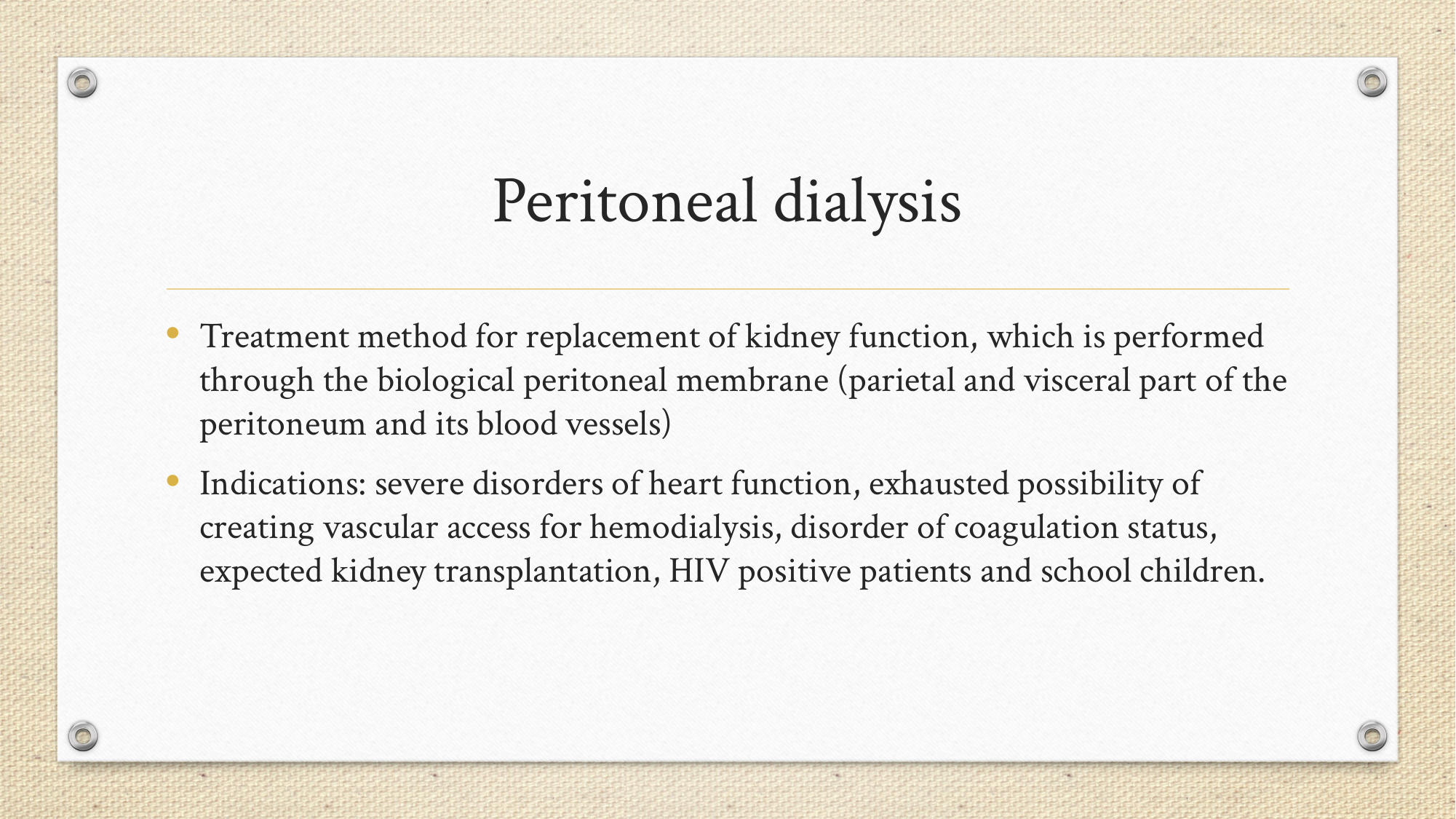

# Peritoneal dialysis
Treatment method for replacement of kidney function, which is performed through the biological peritoneal membrane (parietal and visceral part of the peritoneum and its blood vessels)
Indications: severe disorders of heart function, exhausted possibility of creating vascular access for hemodialysis, disorder of coagulation status, expected kidney transplantation, HIV positive patients and school children.